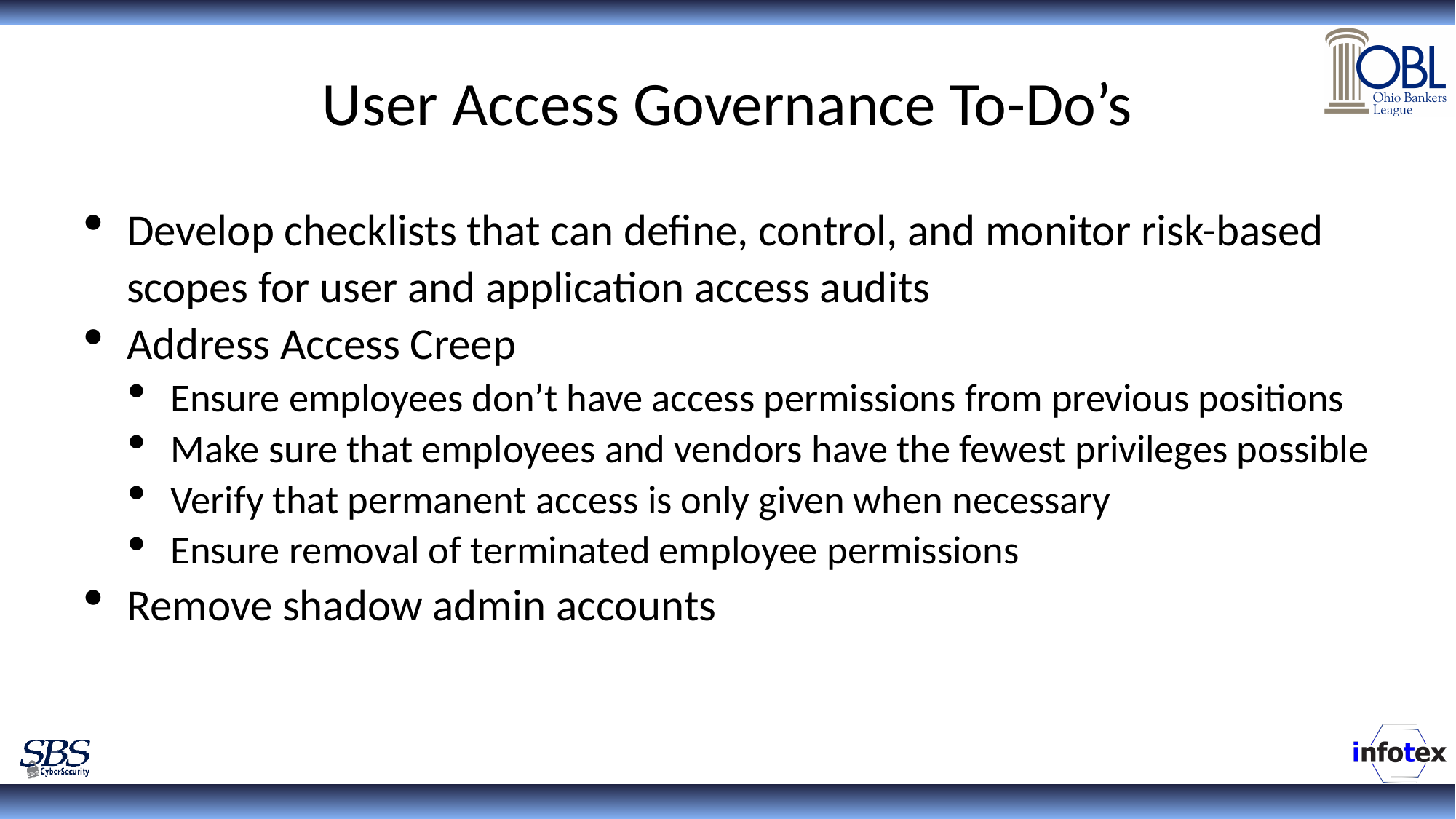

# User Access Governance To-Do’s
Develop checklists that can define, control, and monitor risk-based scopes for user and application access audits
Address Access Creep
Ensure employees don’t have access permissions from previous positions
Make sure that employees and vendors have the fewest privileges possible
Verify that permanent access is only given when necessary
Ensure removal of terminated employee permissions
Remove shadow admin accounts